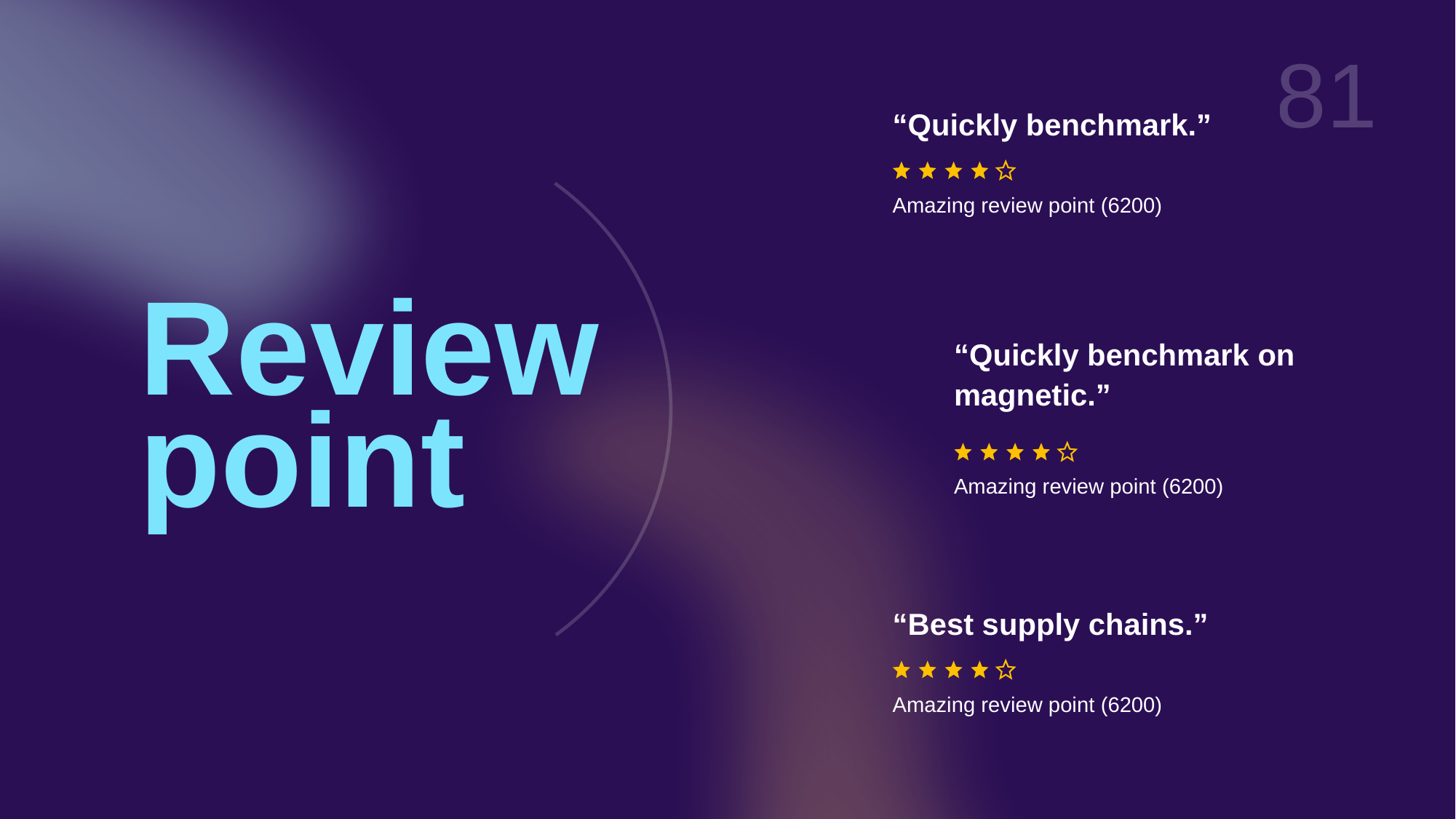

“Quickly benchmark.”

Amazing review point (6200)

Review point

“Quickly benchmark on magnetic.”

Amazing review point (6200)

“Best supply chains.”

Amazing review point (6200)